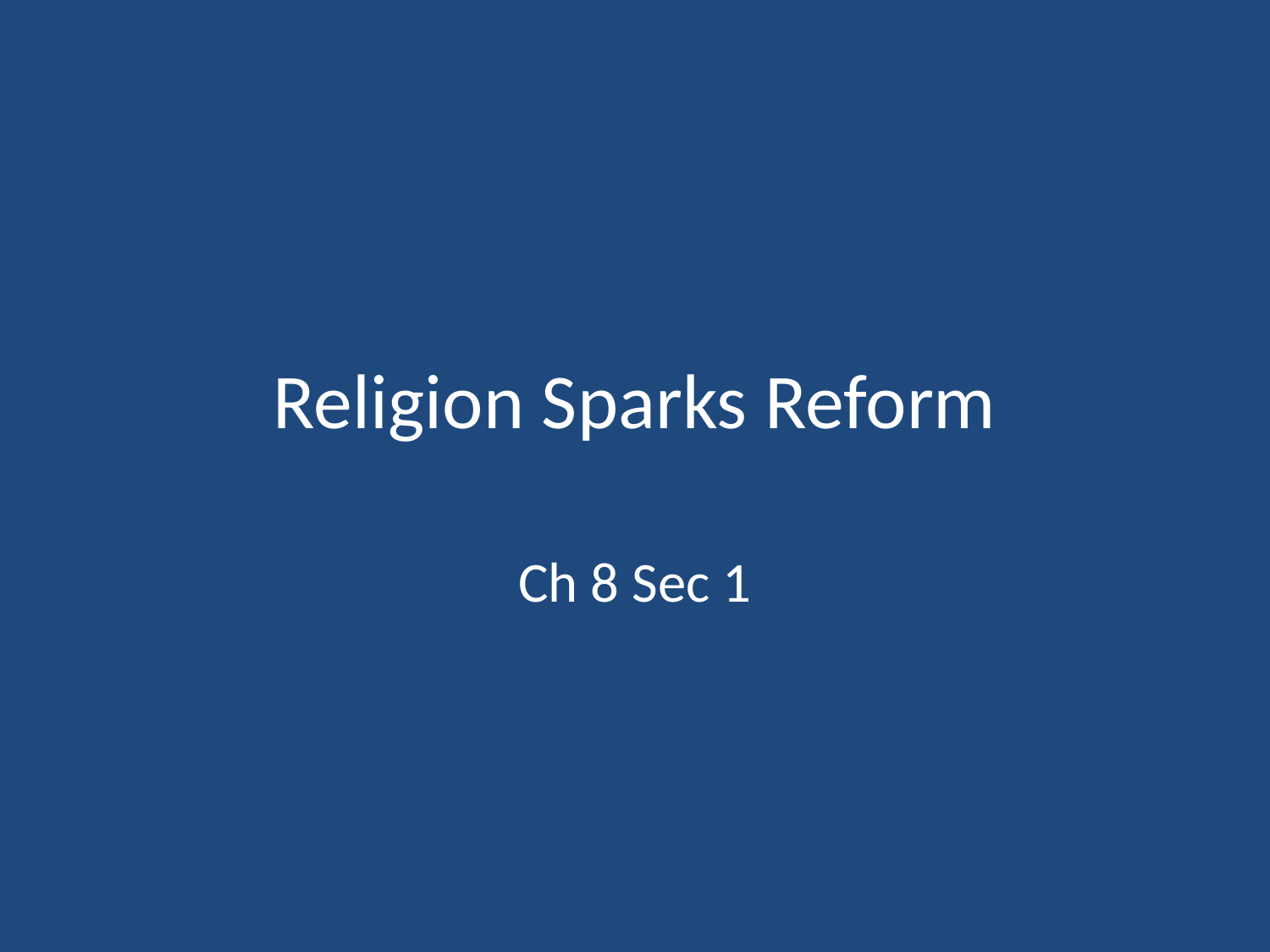

# Religion Sparks Reform
Ch 8 Sec 1